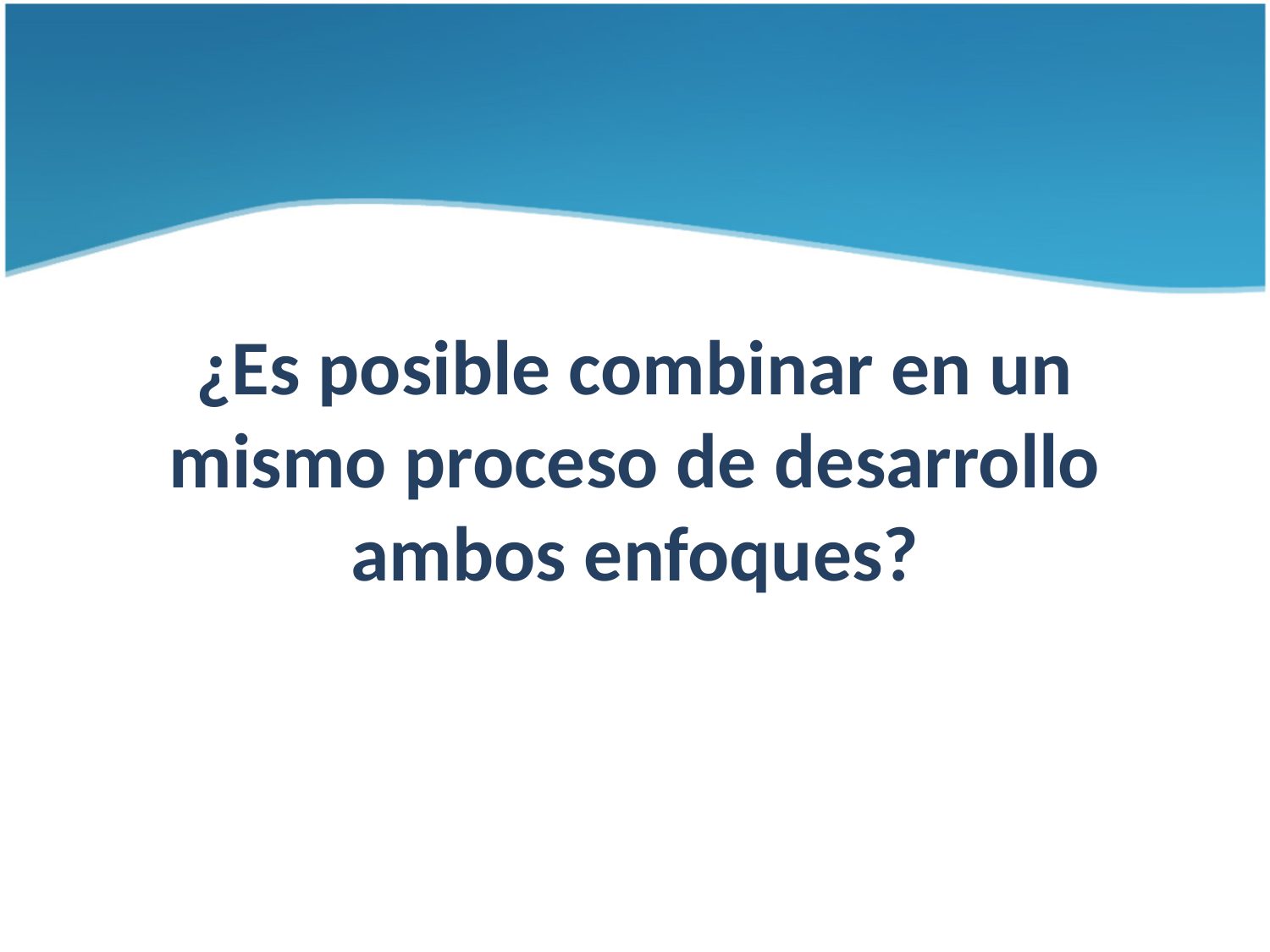

¿Es posible combinar en un mismo proceso de desarrollo ambos enfoques?